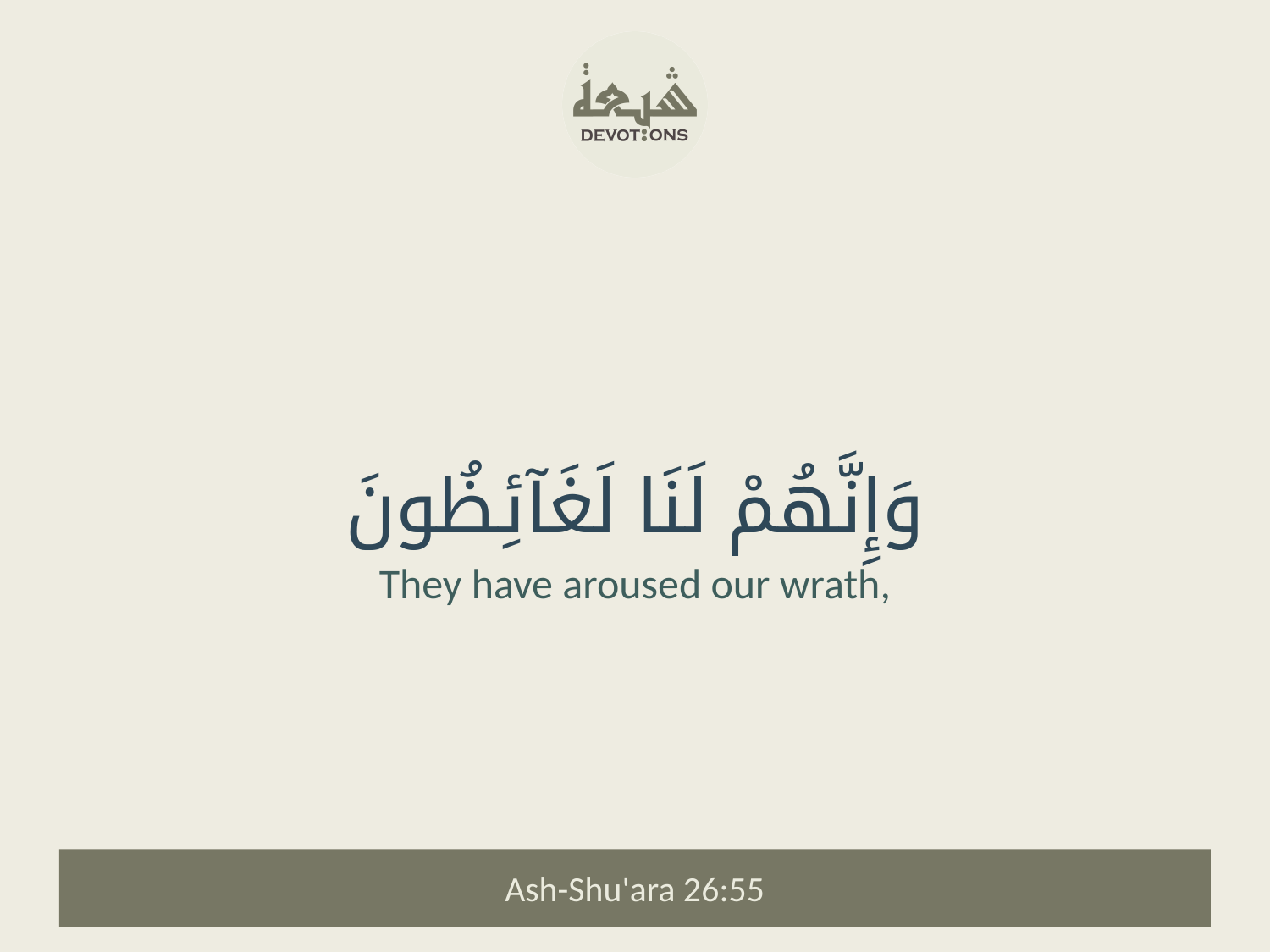

وَإِنَّهُمْ لَنَا لَغَآئِظُونَ
They have aroused our wrath,
Ash-Shu'ara 26:55